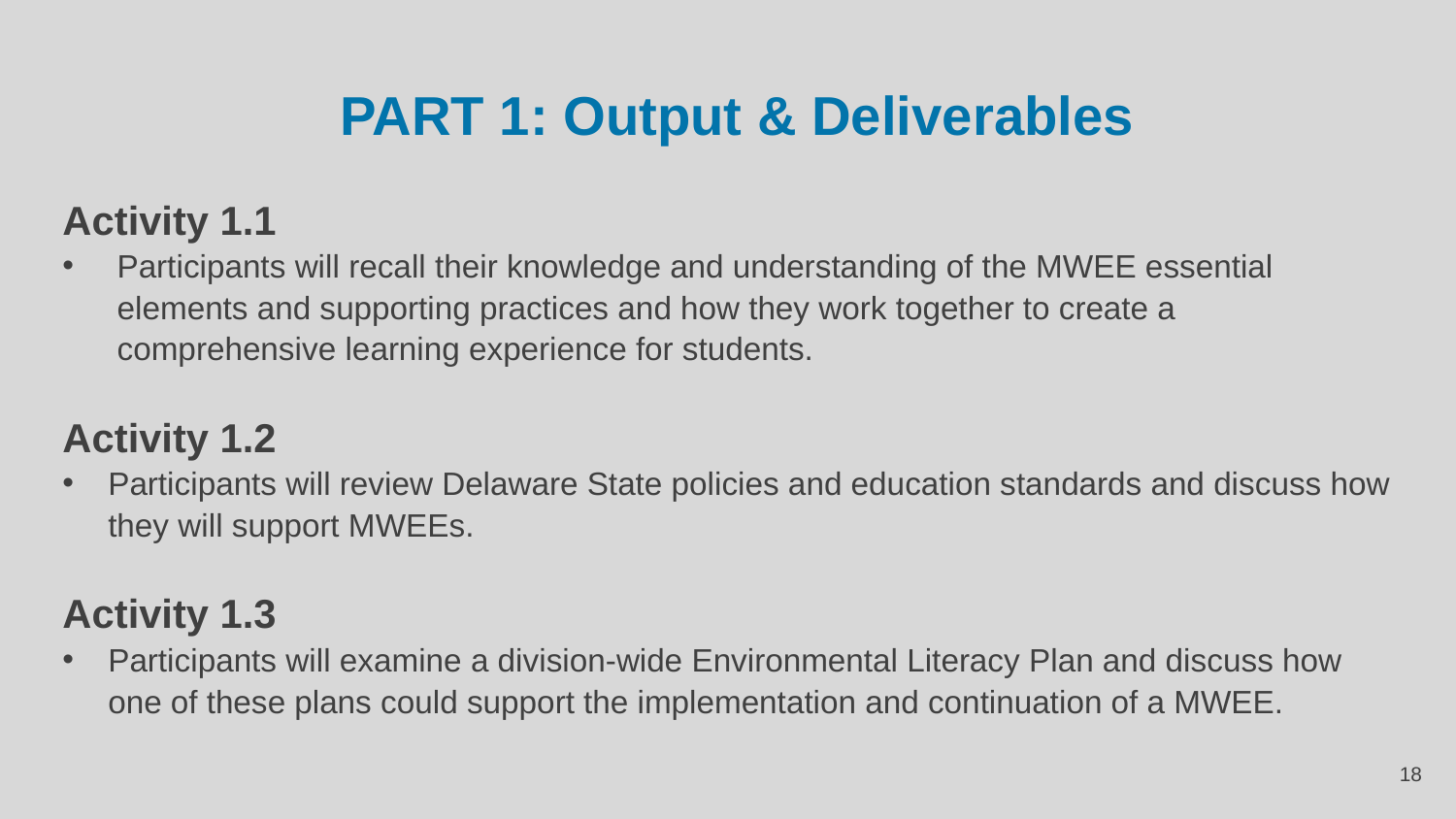

# PART 1: Output & Deliverables
Activity 1.1
Participants will recall their knowledge and understanding of the MWEE essential elements and supporting practices and how they work together to create a comprehensive learning experience for students.

Activity 1.2
Participants will review Delaware State policies and education standards and discuss how they will support MWEEs.

Activity 1.3
Participants will examine a division-wide Environmental Literacy Plan and discuss how one of these plans could support the implementation and continuation of a MWEE.
18